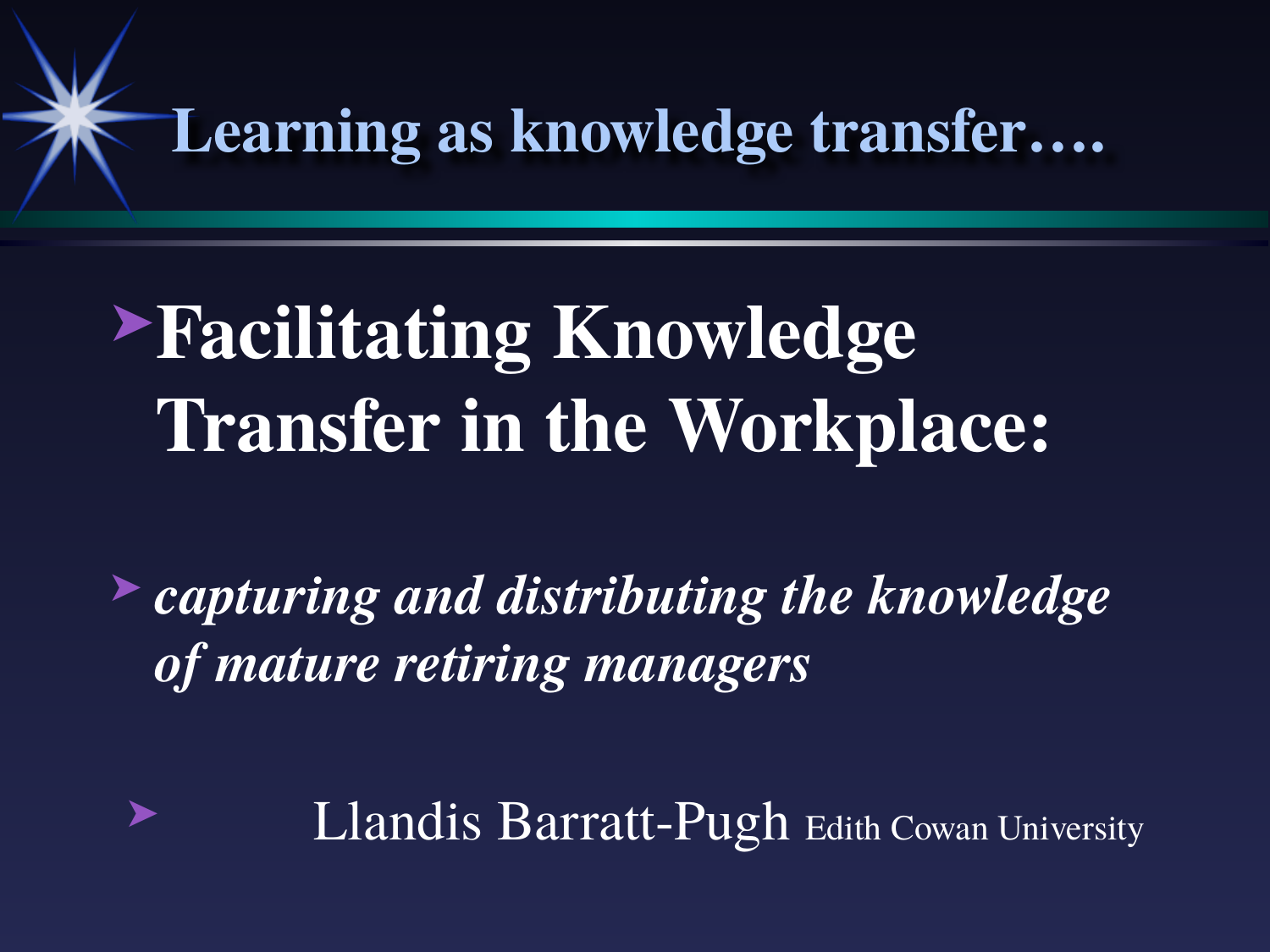

# Learning as knowledge transfer….
Facilitating Knowledge Transfer in the Workplace:

capturing and distributing the knowledge of mature retiring managers

          Llandis Barratt-Pugh Edith Cowan University